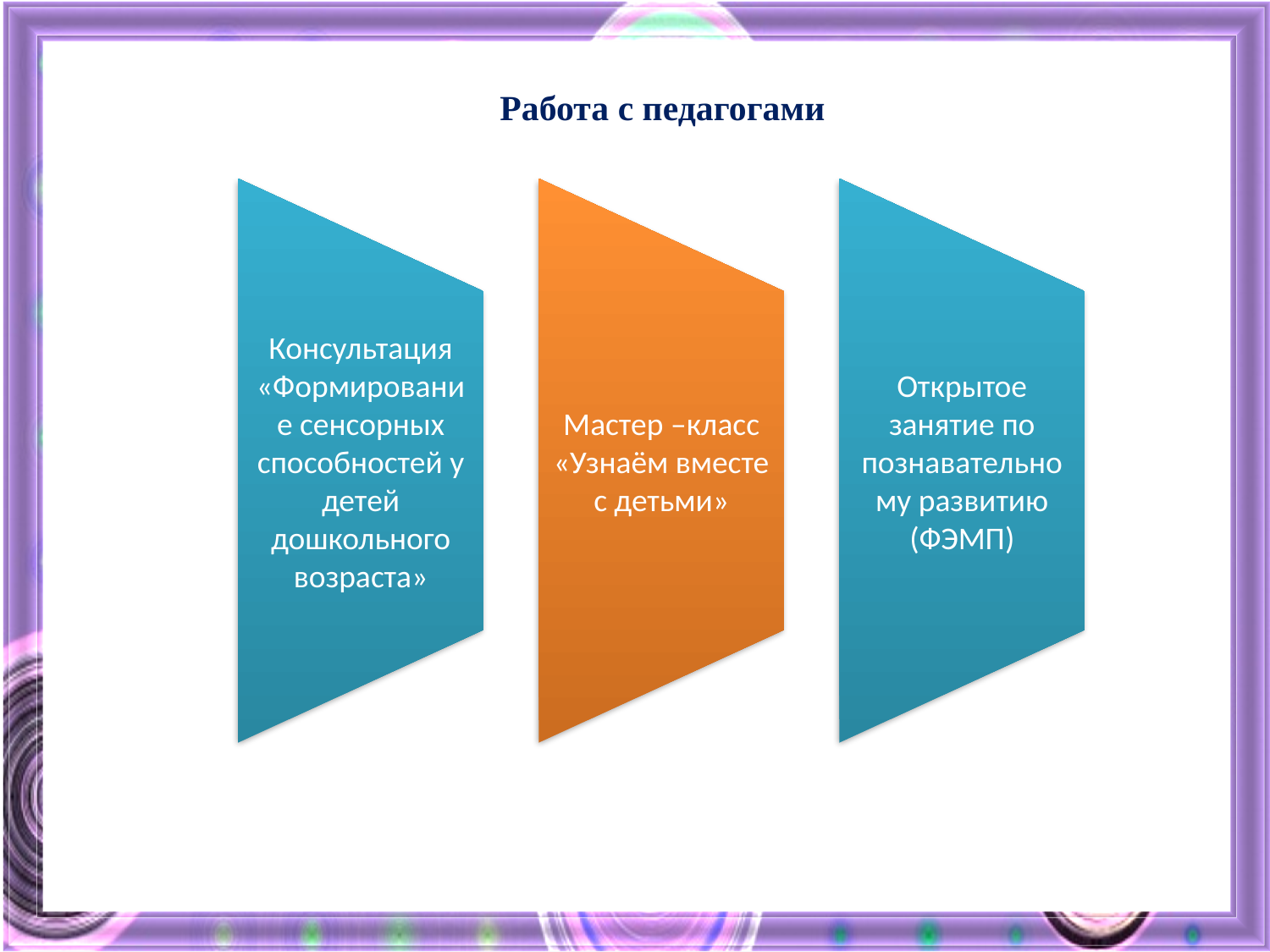

Работа с педагогами
Консультация «Формирование сенсорных способностей у детей дошкольного возраста»
Открытое занятие по познавательному развитию (ФЭМП)
Мастер –класс «Узнаём вместе с детьми»